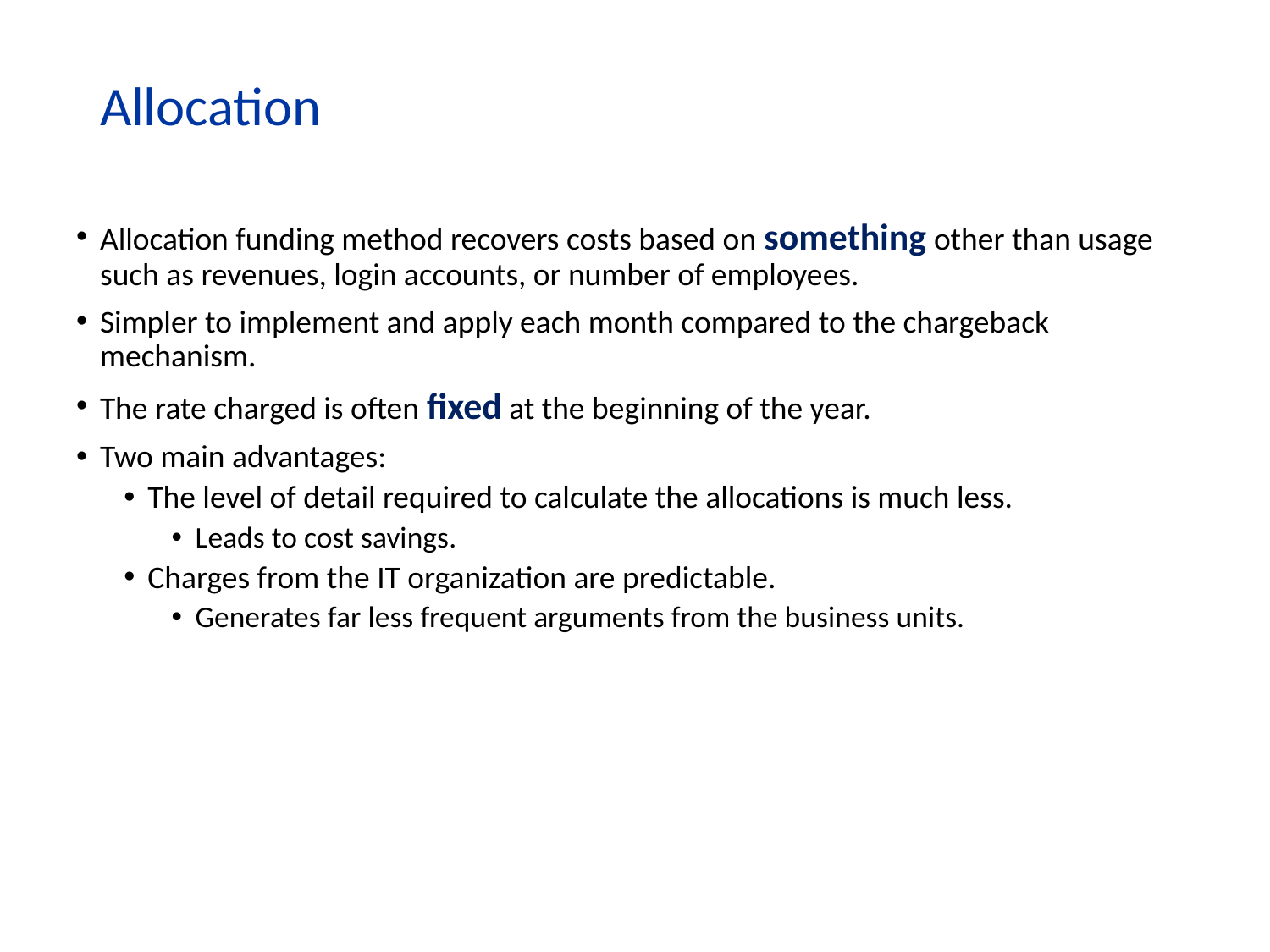

# Allocation
Allocation funding method recovers costs based on something other than usage such as revenues, login accounts, or number of employees.
Simpler to implement and apply each month compared to the chargeback mechanism.
The rate charged is often fixed at the beginning of the year.
Two main advantages:
The level of detail required to calculate the allocations is much less.
Leads to cost savings.
Charges from the IT organization are predictable.
Generates far less frequent arguments from the business units.